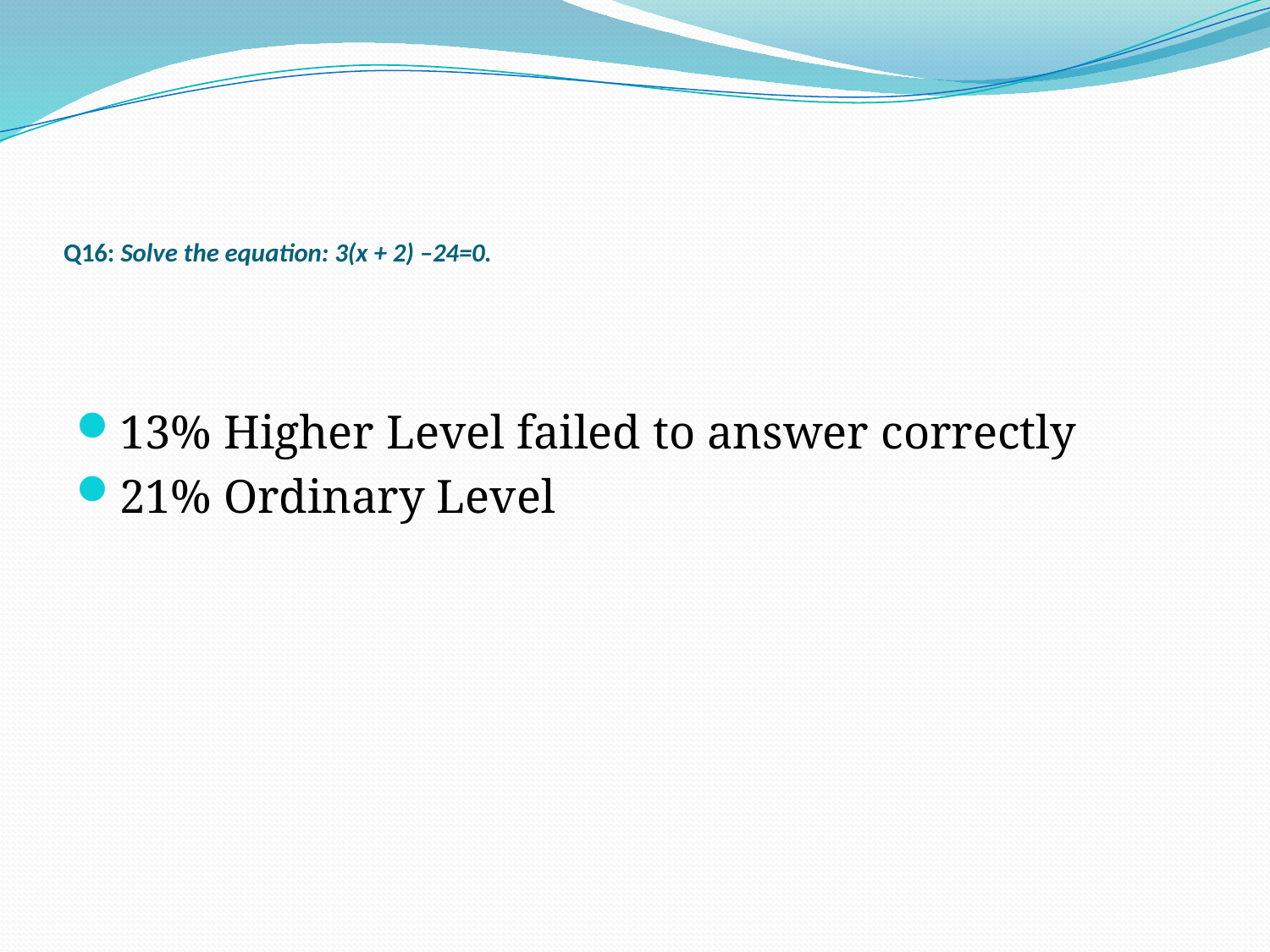

# Q16: Solve the equation: 3(x + 2) –24=0.

13% Higher Level failed to answer correctly
21% Ordinary Level